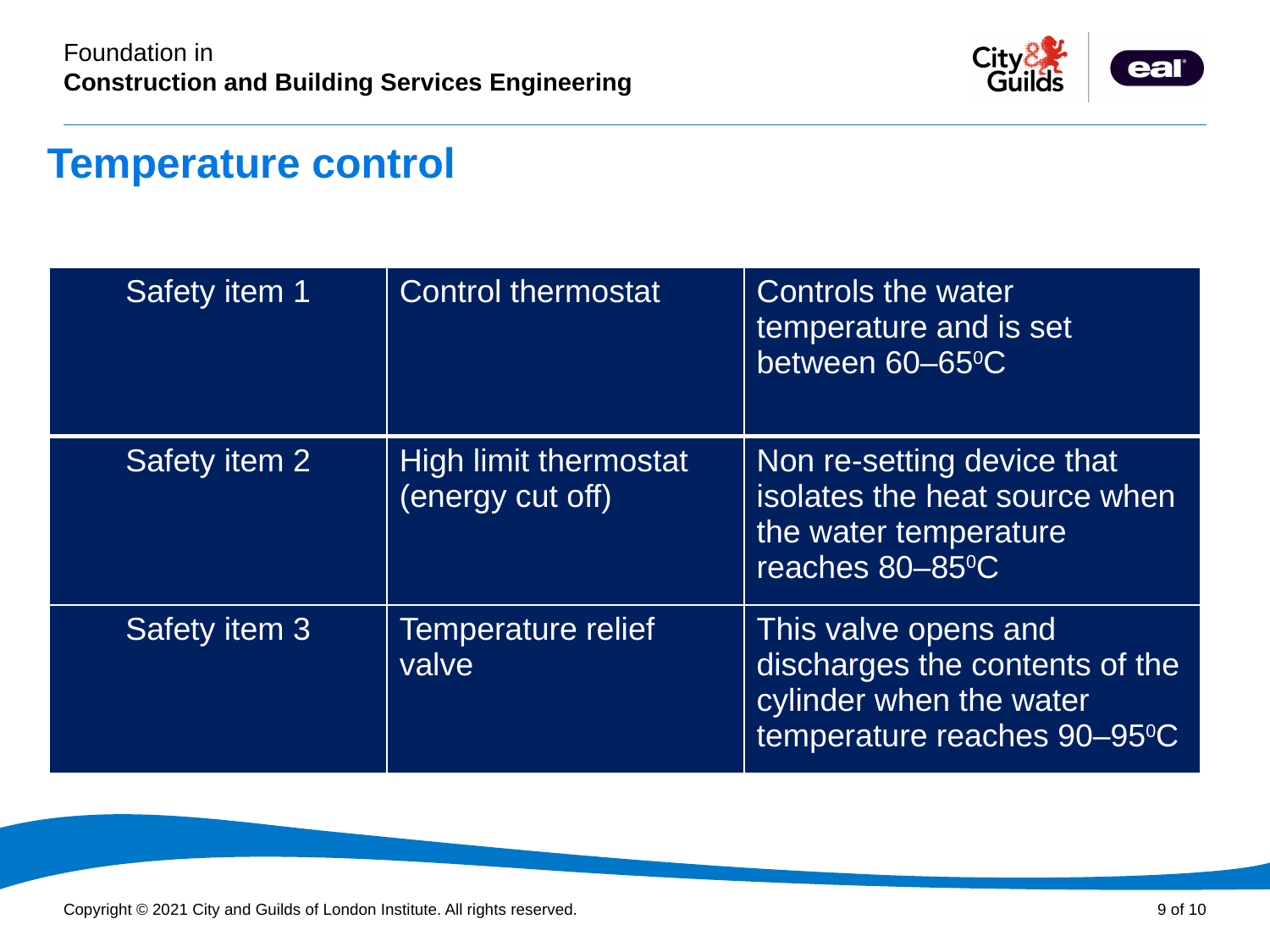

Temperature control
| Safety item 1 | Control thermostat | Controls the water temperature and is set between 60–650C |
| --- | --- | --- |
| Safety item 2 | High limit thermostat (energy cut off) | Non re-setting device that isolates the heat source when the water temperature reaches 80–850C |
| Safety item 3 | Temperature relief valve | This valve opens and discharges the contents of the cylinder when the water temperature reaches 90–950C |